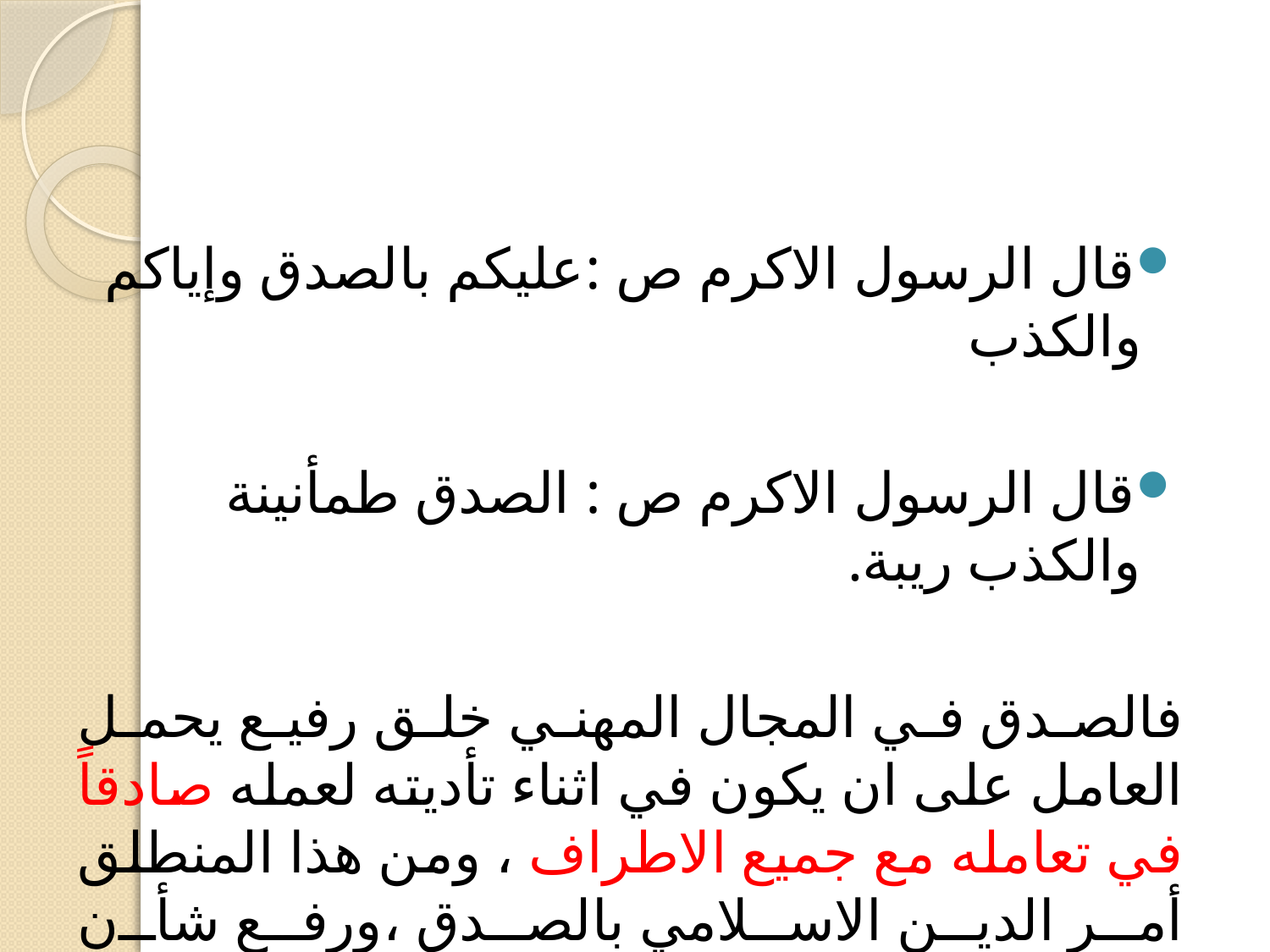

قال الرسول الاكرم ص :عليكم بالصدق وإياكم والكذب

قال الرسول الاكرم ص : الصدق طمأنينة والكذب ريبة.

فالصدق في المجال المهني خلق رفيع يحمل العامل على ان يكون في اثناء تأديته لعمله صادقاً في تعامله مع جميع الاطراف ، ومن هذا المنطلق أمر الدين الاسلامي بالصدق ،ورفع شأن الصادقين. لأنه من الاسس الحضارية التي يقوم عليها بناء الانسان بشكل عام والمسلم بشكله الخاص .